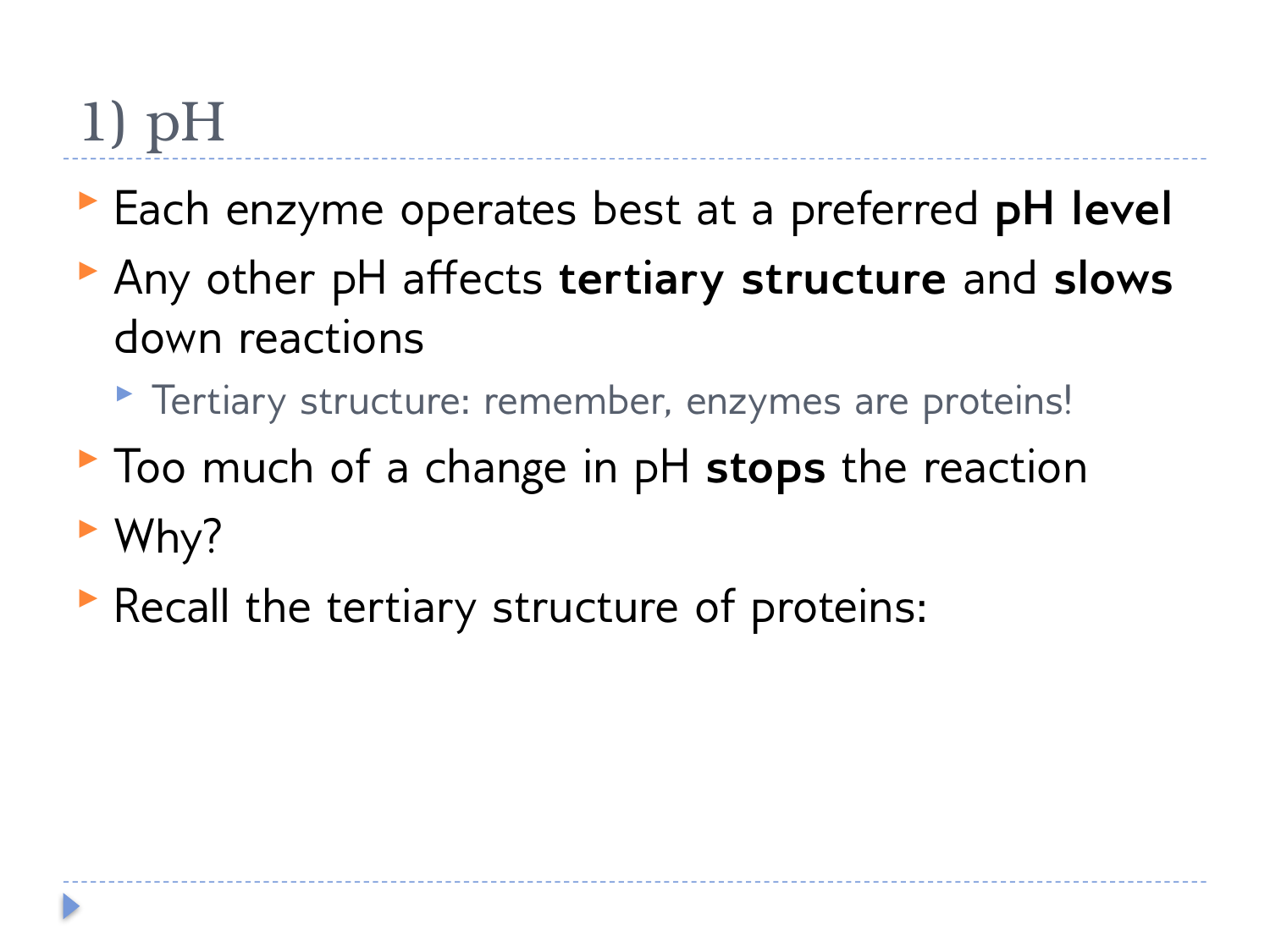

# 1) pH
Each enzyme operates best at a preferred pH level
Any other pH affects tertiary structure and slows down reactions
Tertiary structure: remember, enzymes are proteins!
Too much of a change in pH stops the reaction
Why?
Recall the tertiary structure of proteins: